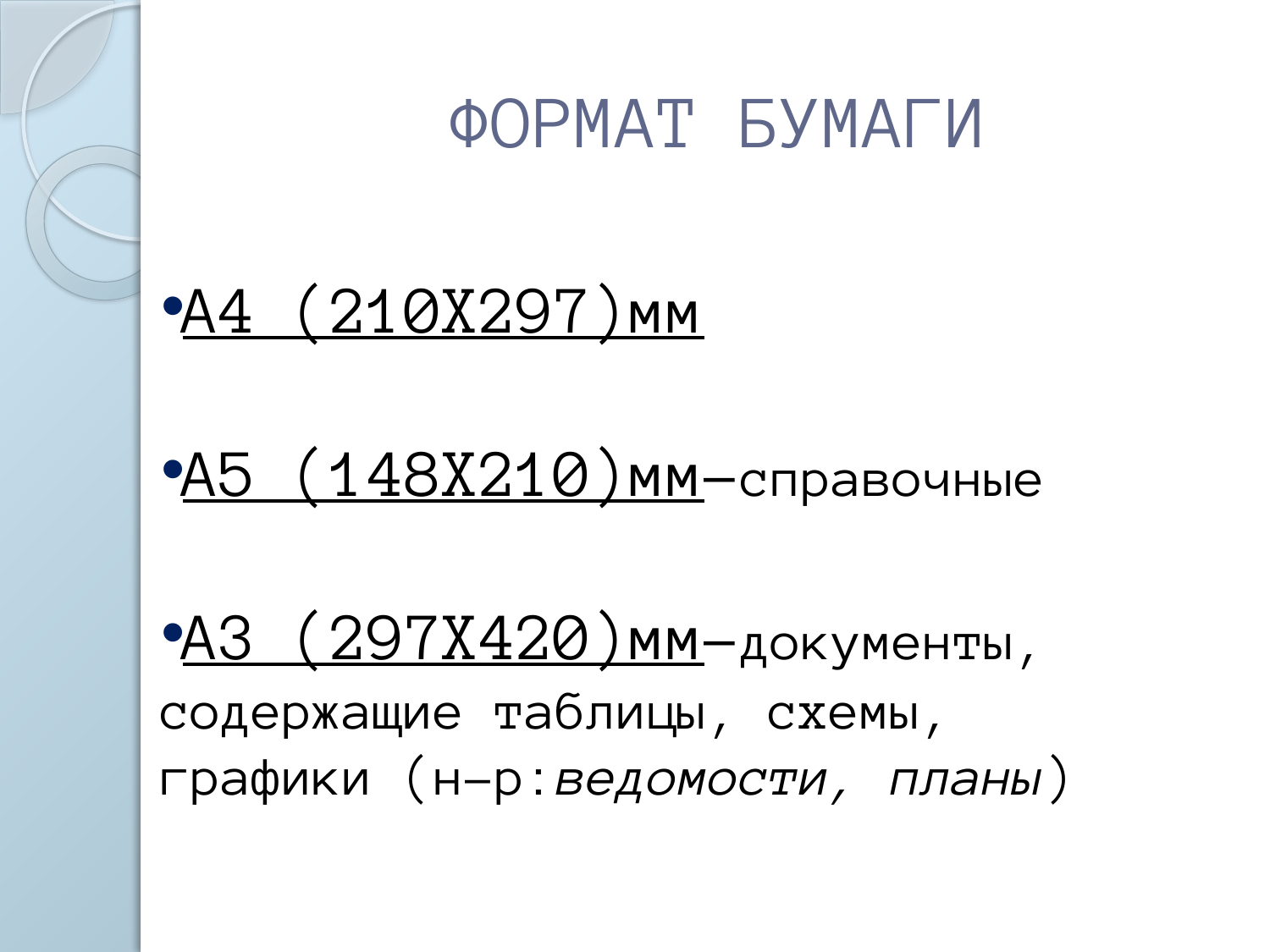

# ФОРМАТ БУМАГИ

А4 (210Х297)мм

А5 (148Х210)мм-справочные

А3 (297Х420)мм-документы, содержащие таблицы, схемы, графики (н-р:ведомости, планы)